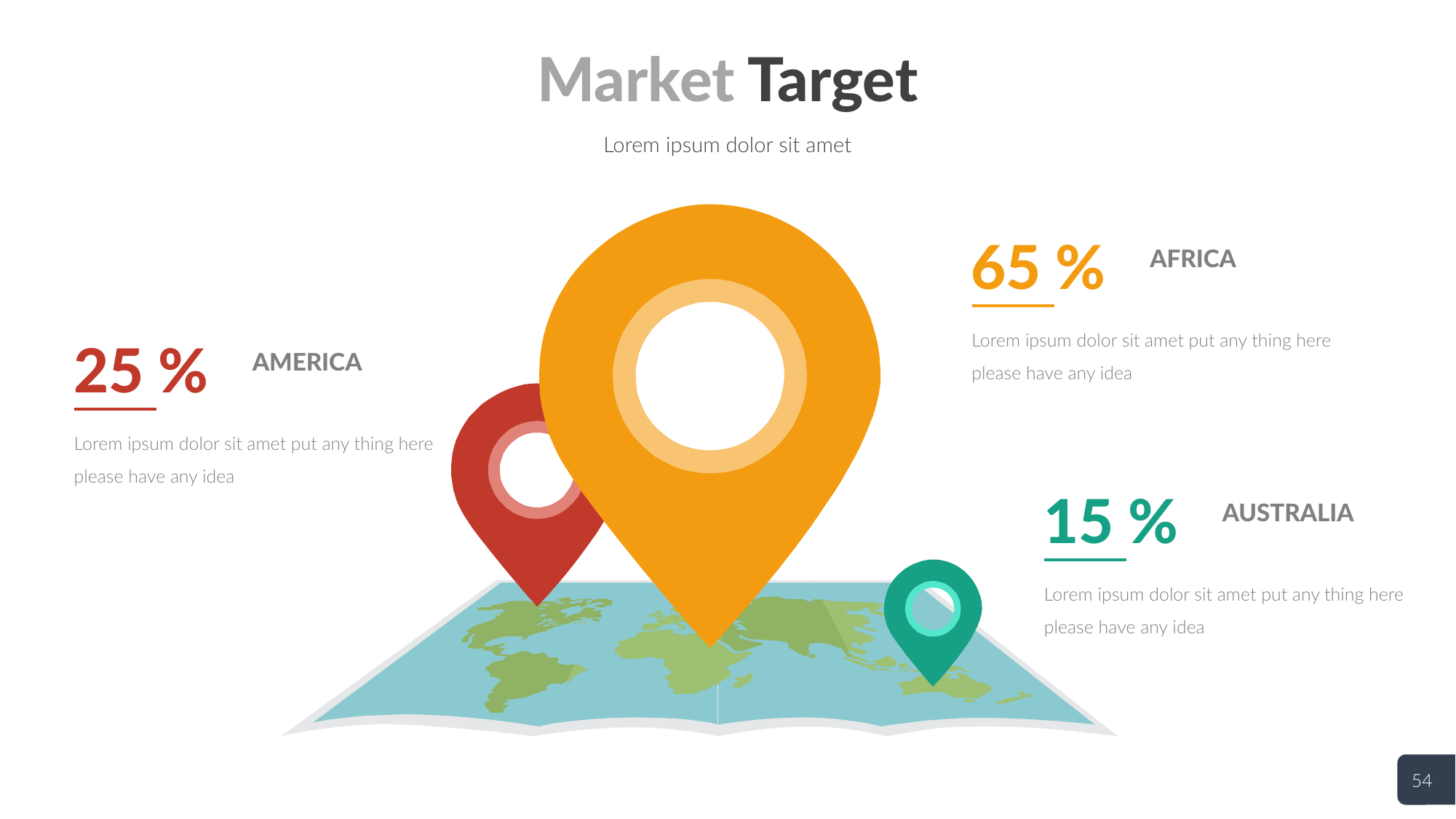

# Market Target
Lorem ipsum dolor sit amet

65 %
AFRICA
Lorem ipsum dolor sit amet put any thing here please have any idea

25 %
AMERICA
Lorem ipsum dolor sit amet put any thing here please have any idea

15 %
AUSTRALIA
Lorem ipsum dolor sit amet put any thing here please have any idea

54